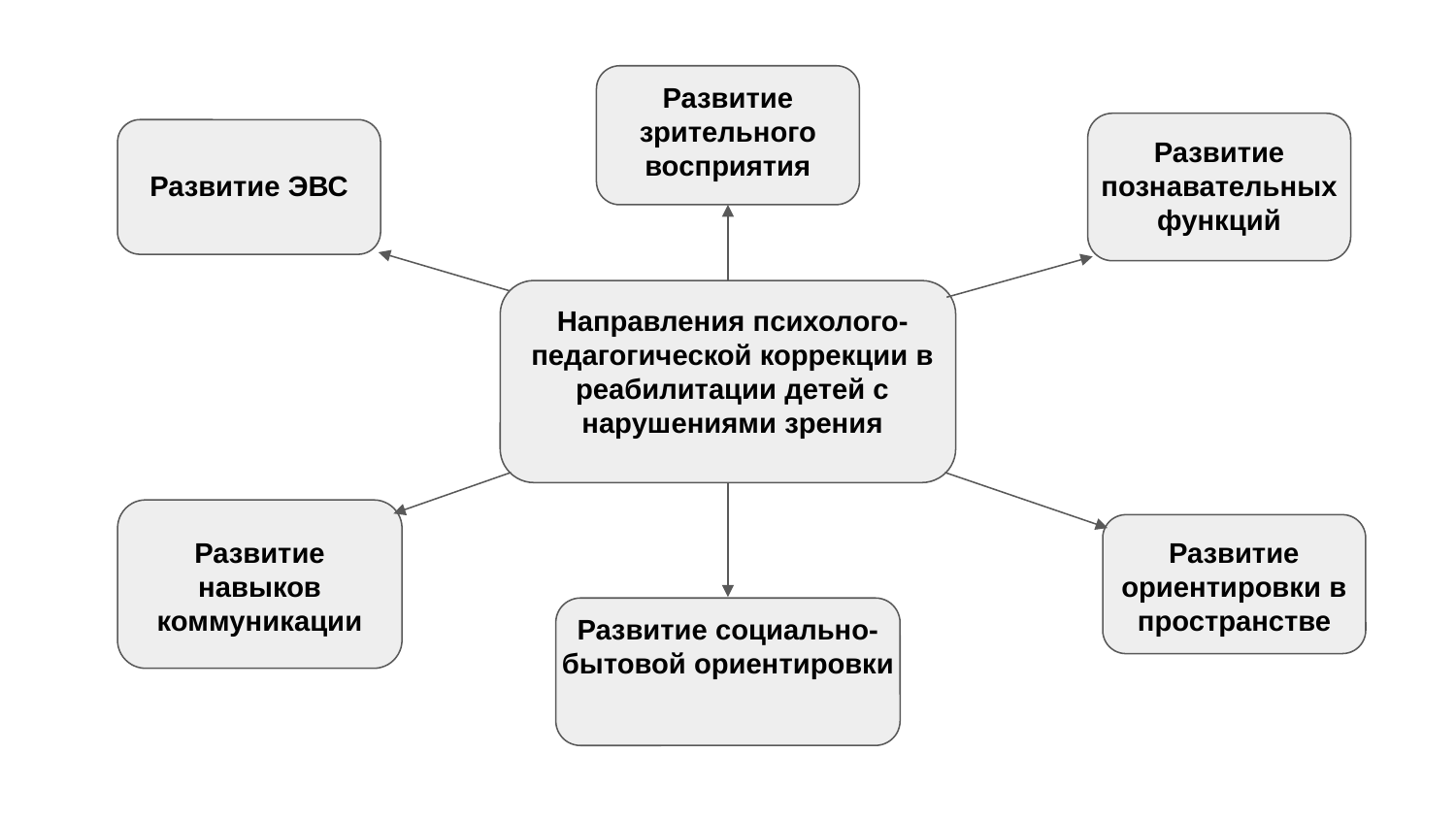

Развитие зрительного восприятия

Развитие познавательных функций
Развитие ЭВС

Направления психолого-педагогической коррекции в реабилитации детей с нарушениями зрения

Развитие
навыков коммуникации
Развитие ориентировки в пространстве
Развитие социально-бытовой ориентировки